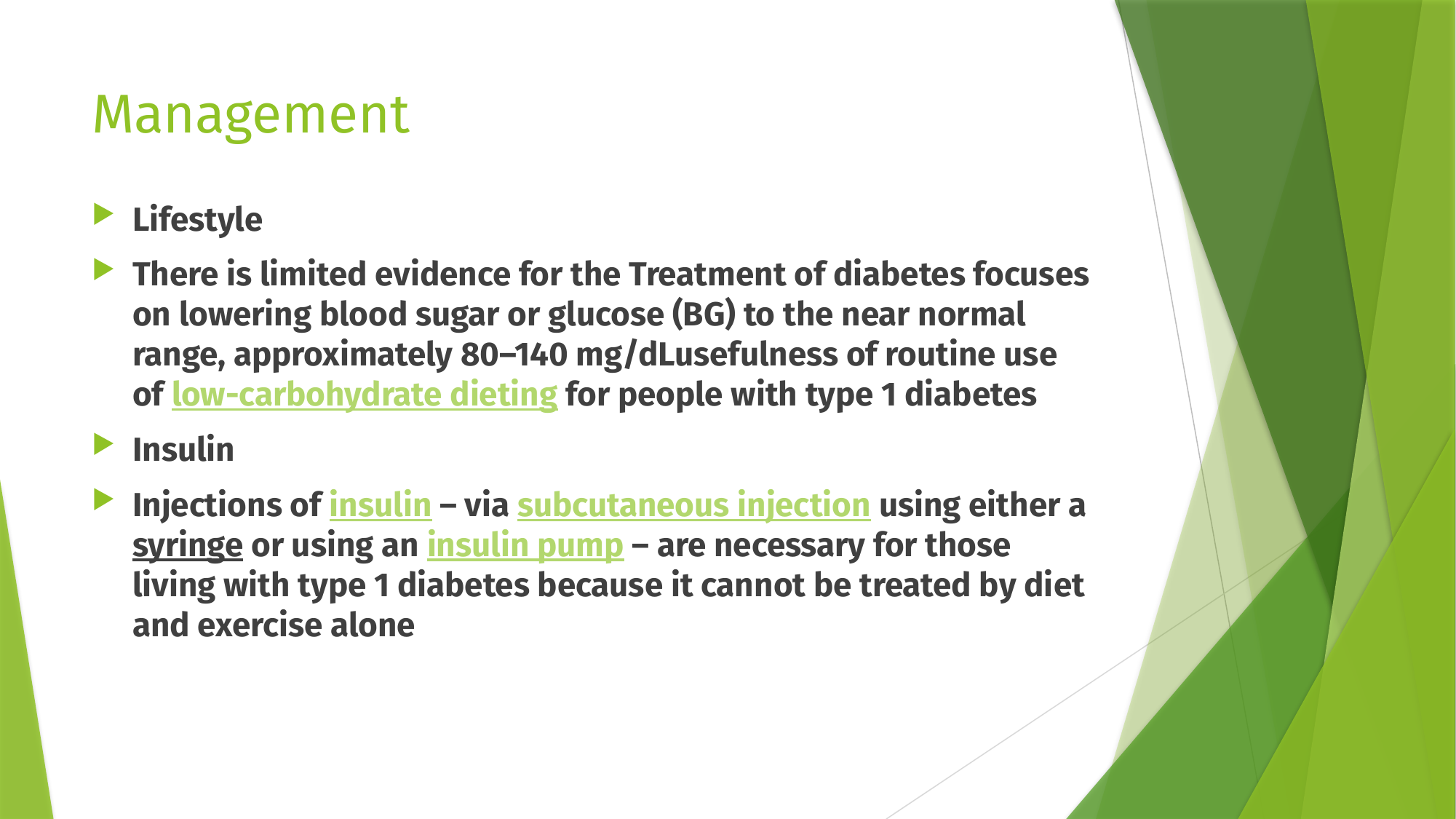

# Management
Lifestyle
There is limited evidence for the Treatment of diabetes focuses on lowering blood sugar or glucose (BG) to the near normal range, approximately 80–140 mg/dLusefulness of routine use of low-carbohydrate dieting for people with type 1 diabetes
Insulin
Injections of insulin – via subcutaneous injection using either a syringe or using an insulin pump – are necessary for those living with type 1 diabetes because it cannot be treated by diet and exercise alone